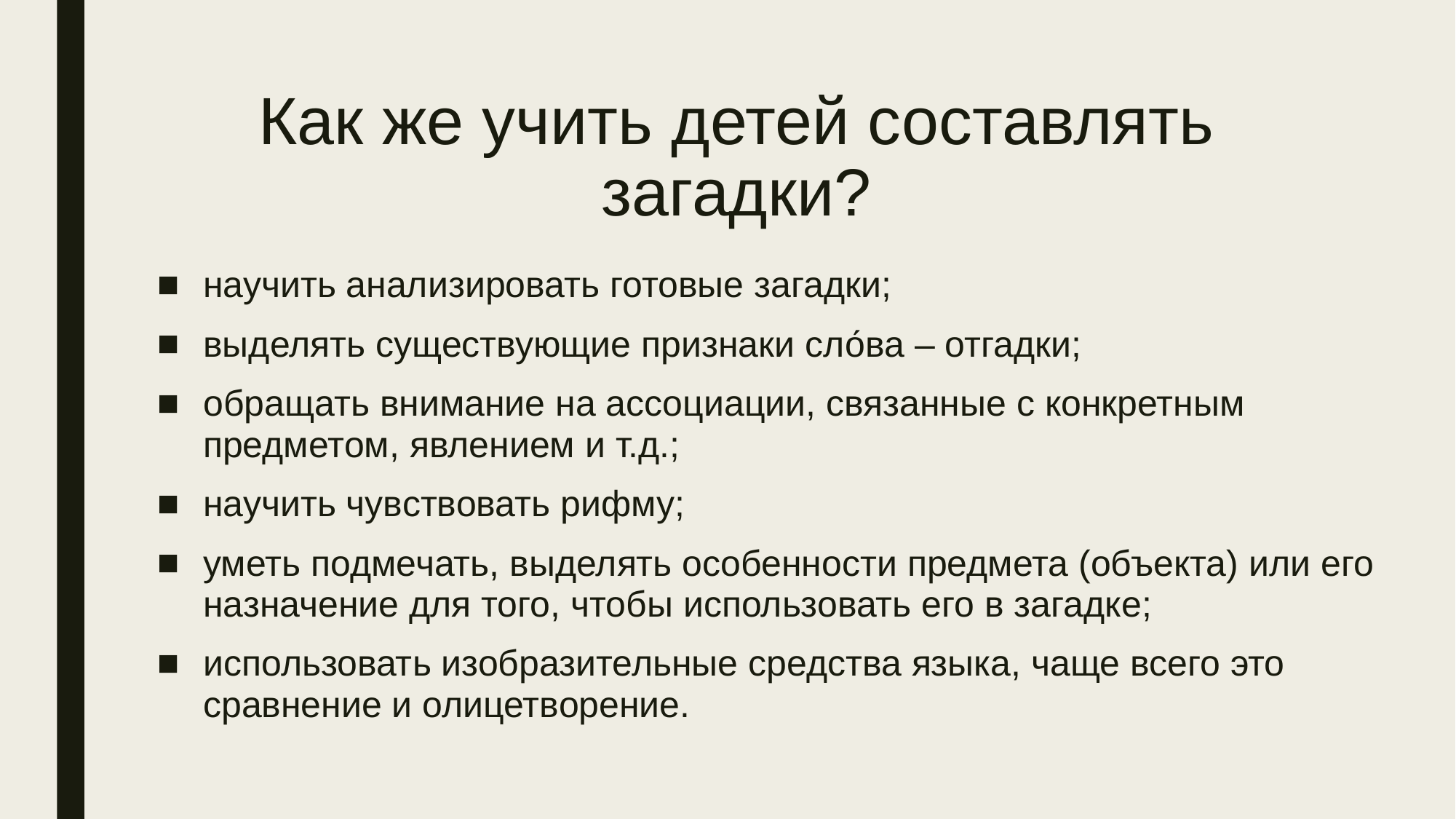

# Как же учить детей составлять загадки?
научить анализировать готовые загадки;
выделять существующие признаки сло́ва – отгадки;
обращать внимание на ассоциации, связанные с конкретным предметом, явлением и т.д.;
научить чувствовать рифму;
уметь подмечать, выделять особенности предмета (объекта) или его назначение для того, чтобы использовать его в загадке;
использовать изобразительные средства языка, чаще всего это сравнение и олицетворение.